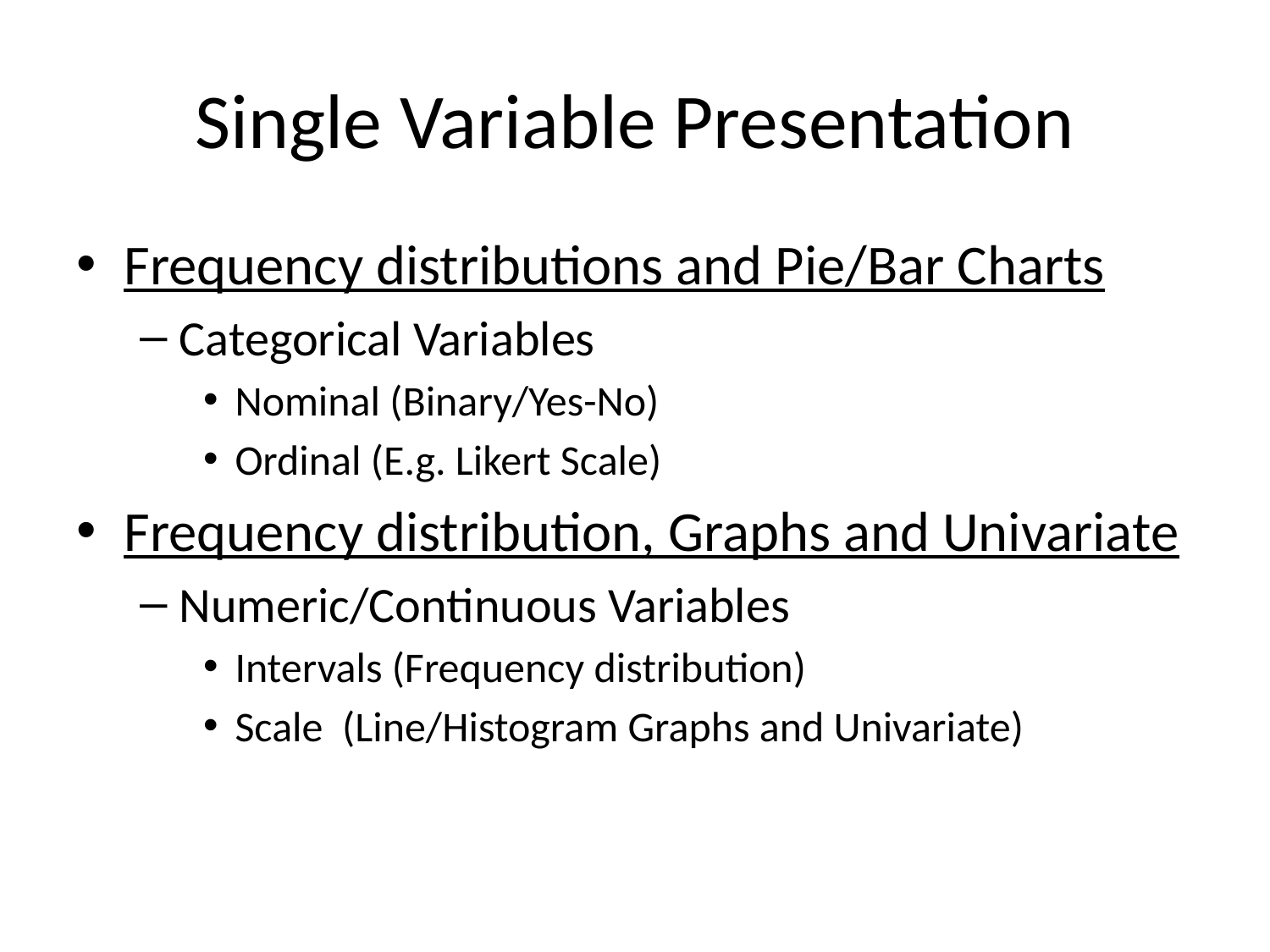

# Single Variable Presentation
Frequency distributions and Pie/Bar Charts
Categorical Variables
Nominal (Binary/Yes-No)
Ordinal (E.g. Likert Scale)
Frequency distribution, Graphs and Univariate
Numeric/Continuous Variables
Intervals (Frequency distribution)
Scale  (Line/Histogram Graphs and Univariate)